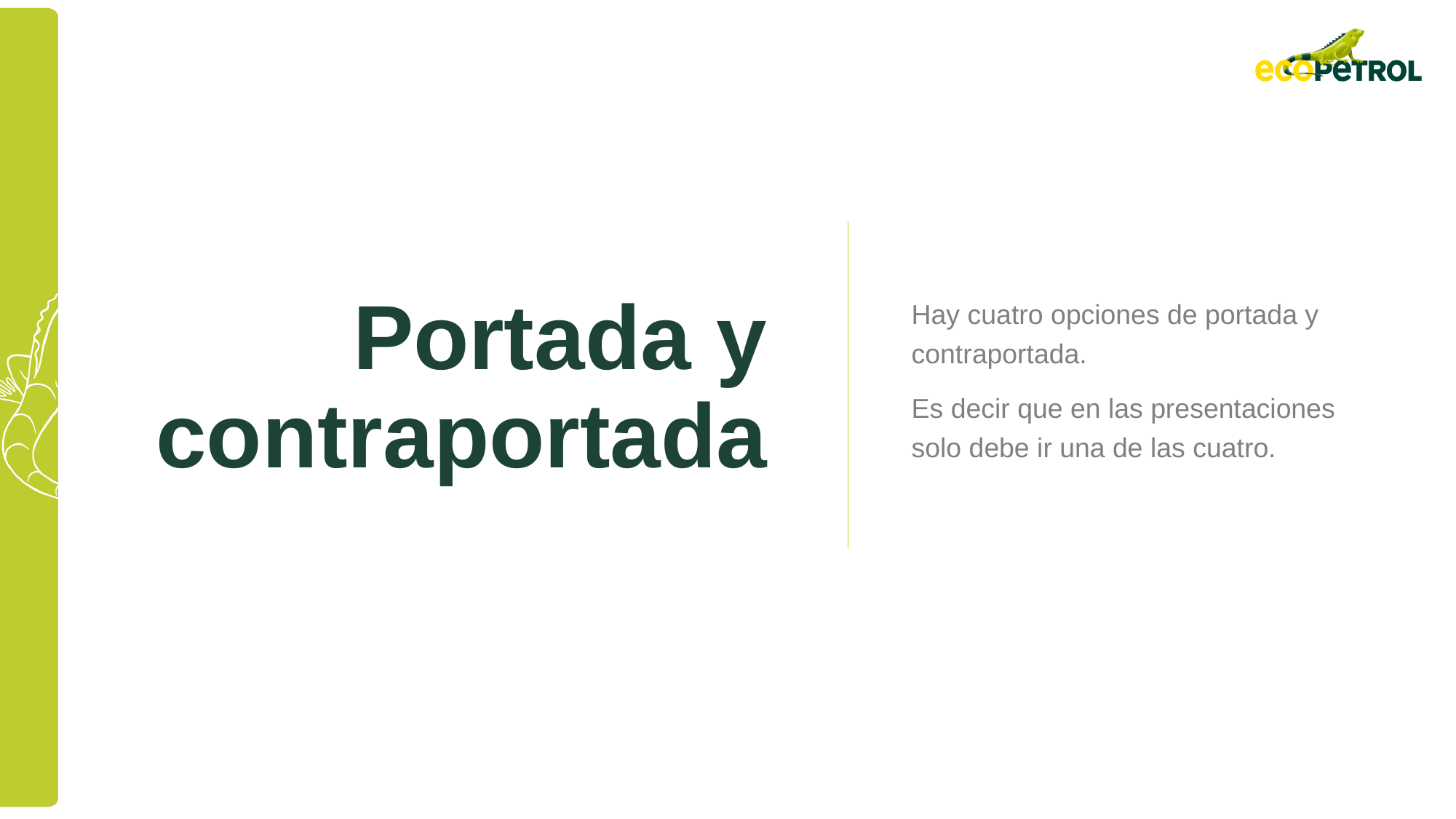

# Portada y contraportada
Hay cuatro opciones de portada y contraportada.
Es decir que en las presentaciones solo debe ir una de las cuatro.